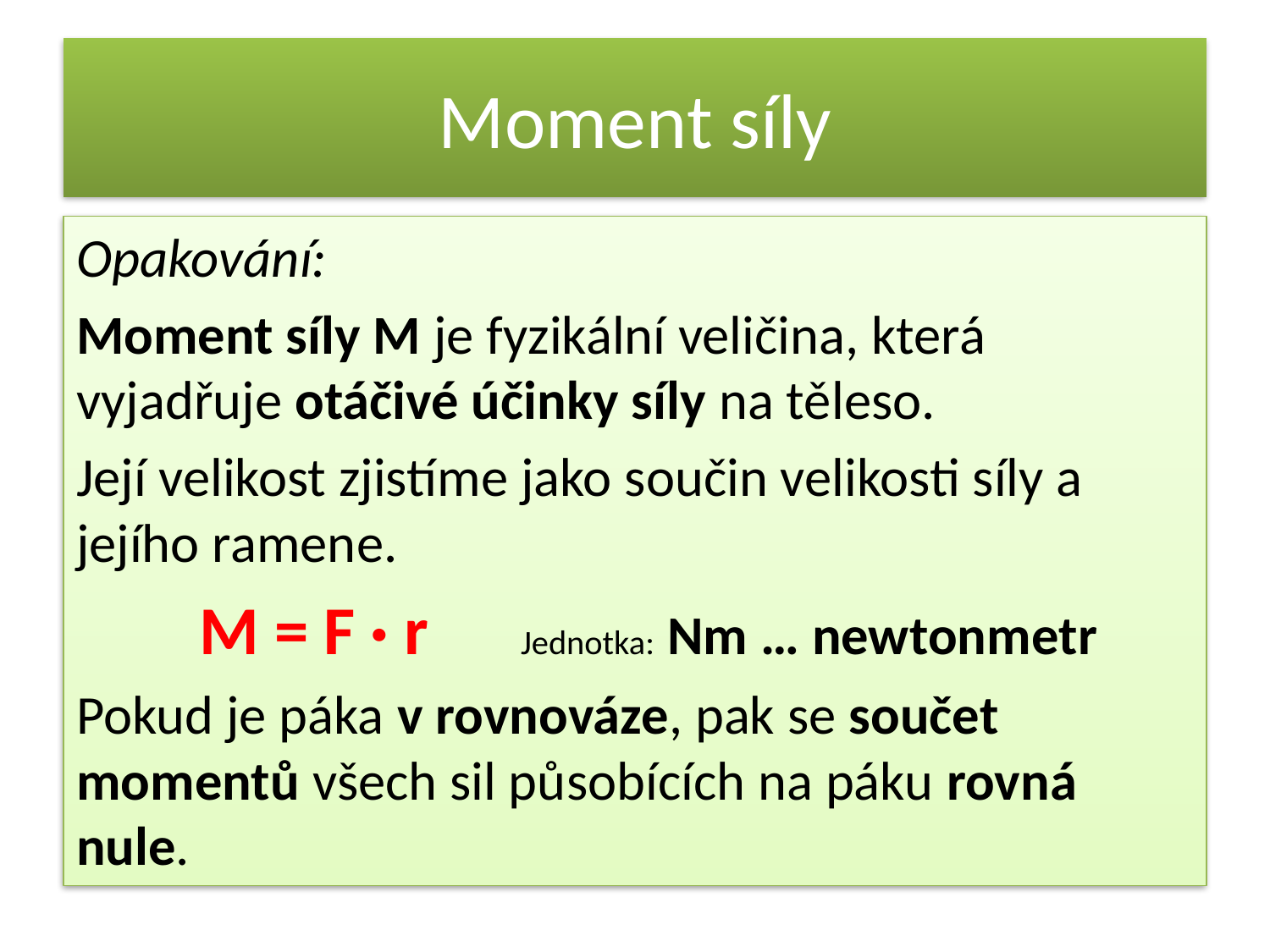

# Moment síly
Opakování:
Moment síly M je fyzikální veličina, která vyjadřuje otáčivé účinky síly na těleso.
Její velikost zjistíme jako součin velikosti síly a jejího ramene.
	M = F · r	      Jednotka: Nm … newtonmetr
Pokud je páka v rovnováze, pak se součet momentů všech sil působících na páku rovná nule.